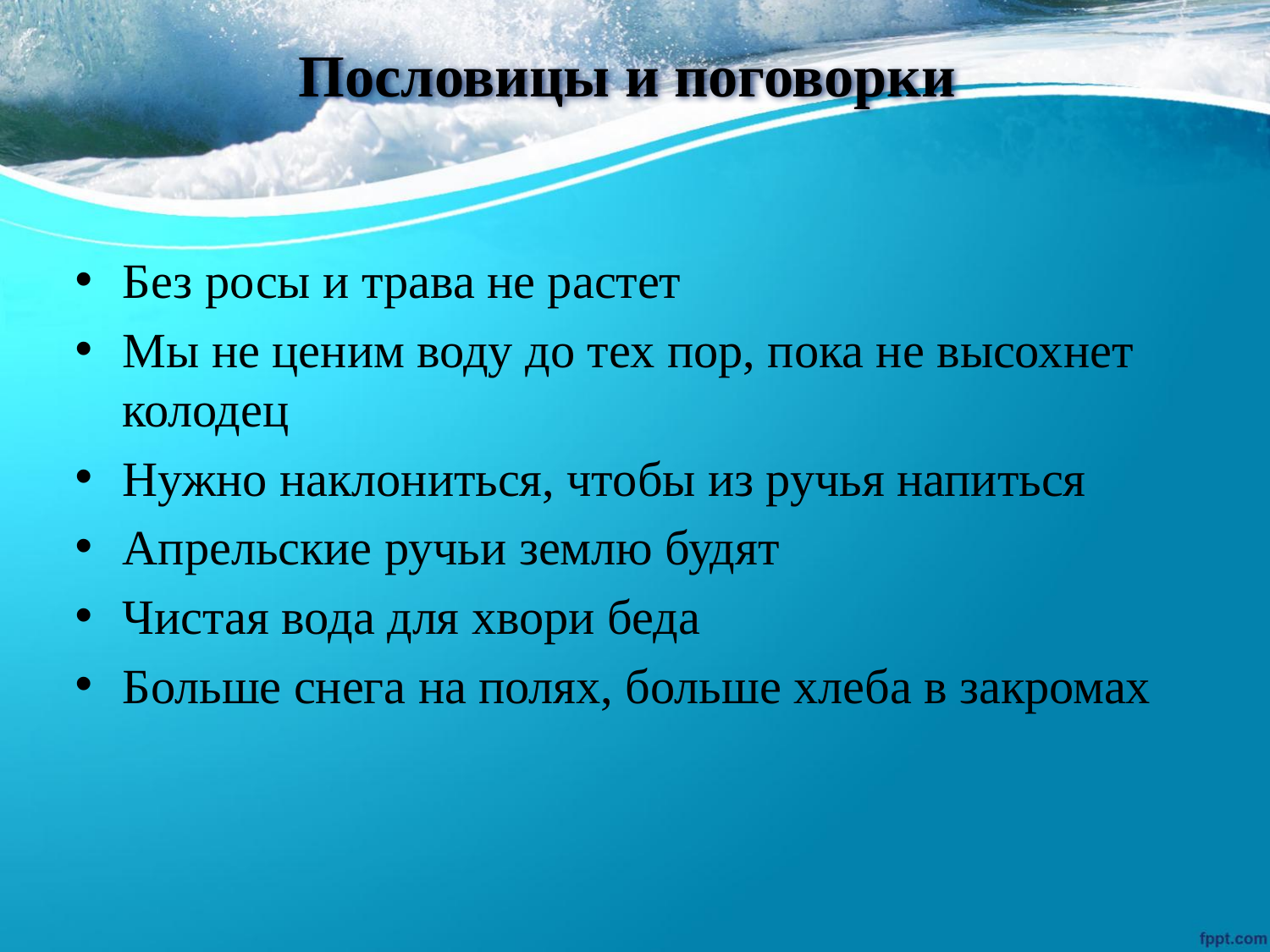

# Пословицы и поговорки
Без росы и трава не растет
Мы не ценим воду до тех пор, пока не высохнет колодец
Нужно наклониться, чтобы из ручья напиться
Апрельские ручьи землю будят
Чистая вода для хвори беда
Больше снега на полях, больше хлеба в закромах